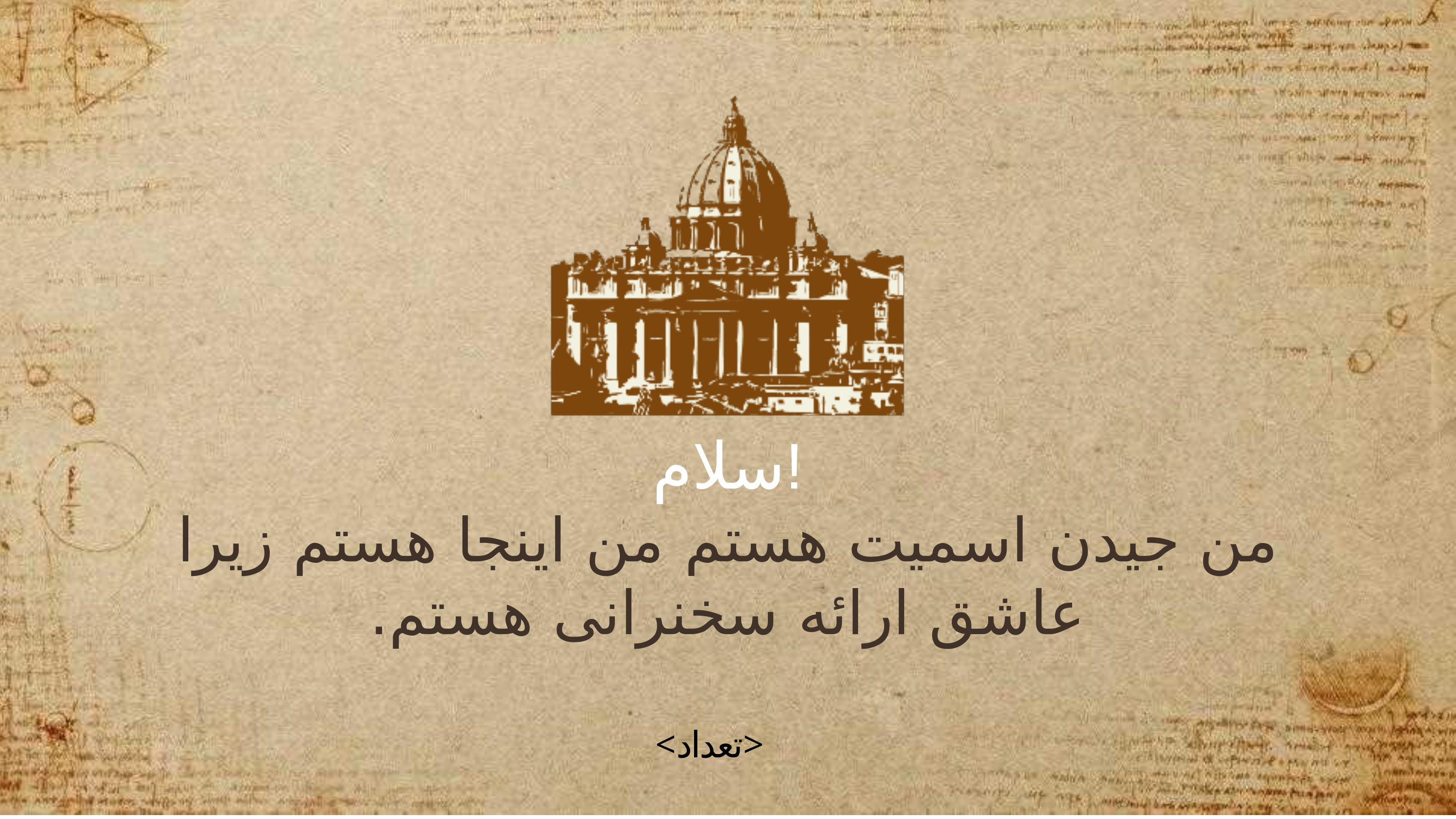

سلام!
من جیدن اسمیت هستم من اینجا هستم زیرا عاشق ارائه سخنرانی هستم.
<تعداد>